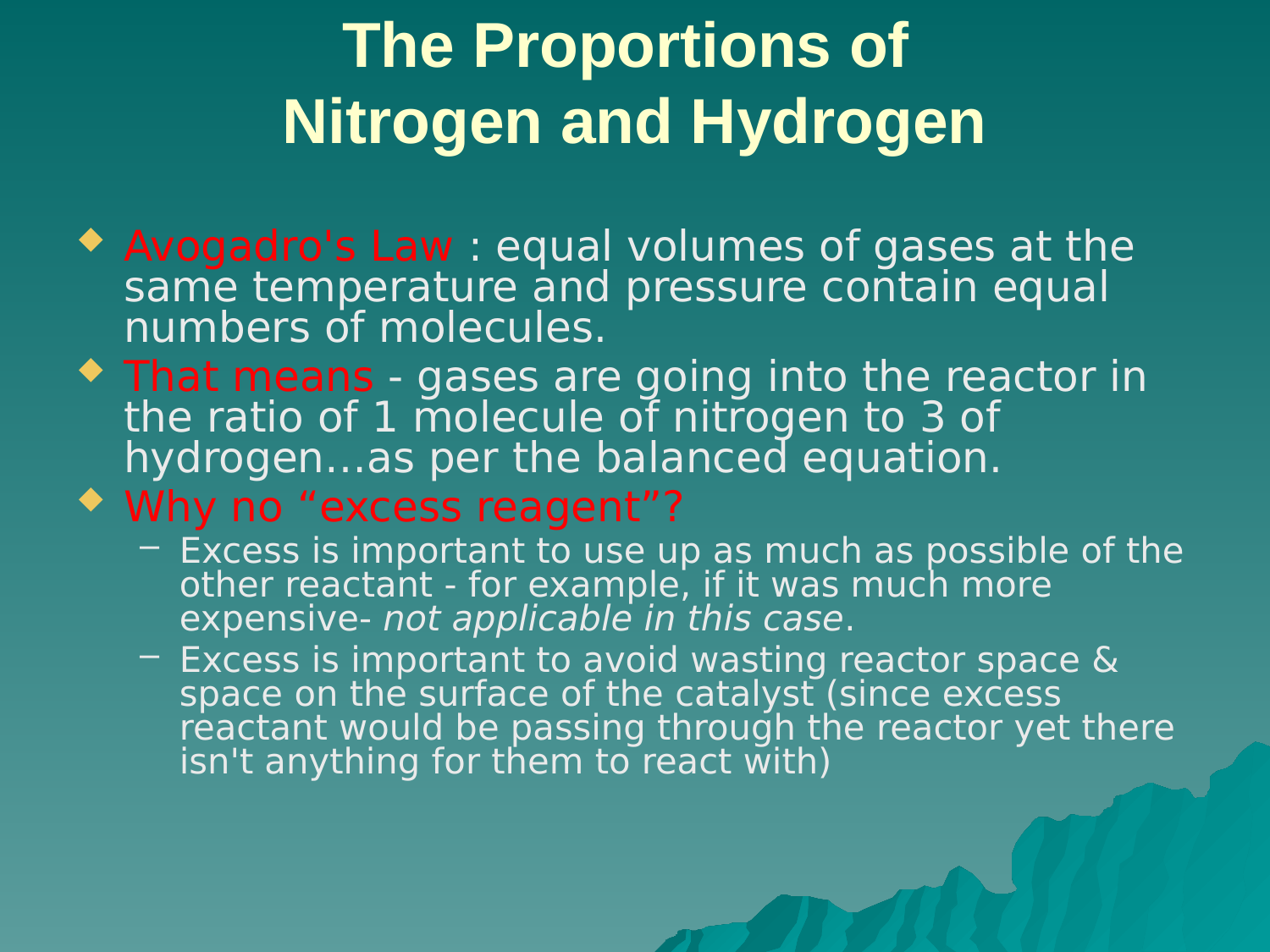

# The Proportions of Nitrogen and Hydrogen
Avogadro's Law : equal volumes of gases at the same temperature and pressure contain equal numbers of molecules.
That means - gases are going into the reactor in the ratio of 1 molecule of nitrogen to 3 of hydrogen…as per the balanced equation.
Why no “excess reagent”?
Excess is important to use up as much as possible of the other reactant - for example, if it was much more expensive- not applicable in this case.
Excess is important to avoid wasting reactor space & space on the surface of the catalyst (since excess reactant would be passing through the reactor yet there isn't anything for them to react with)